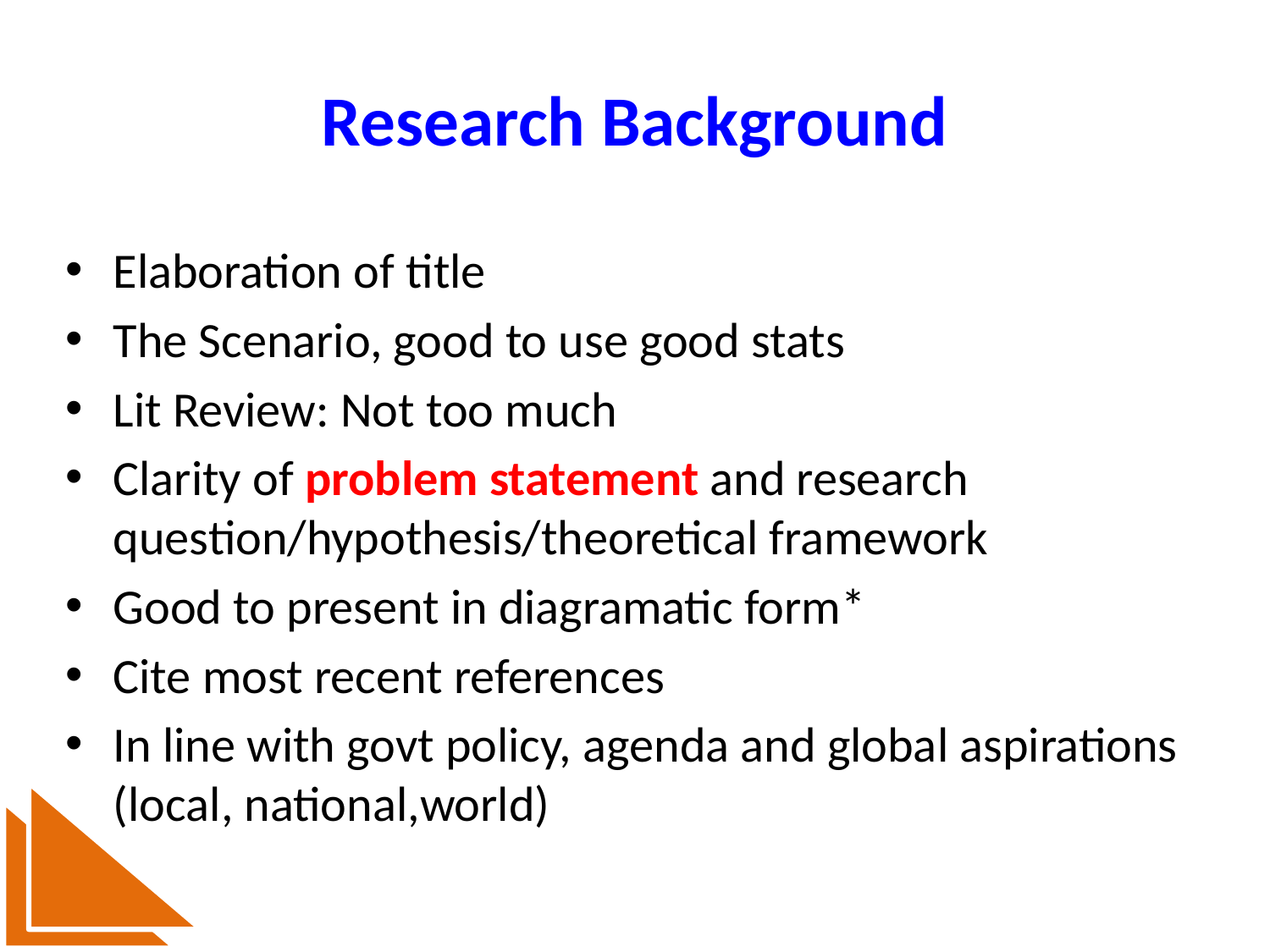

# Research Background
Elaboration of title
The Scenario, good to use good stats
Lit Review: Not too much
Clarity of problem statement and research question/hypothesis/theoretical framework
Good to present in diagramatic form*
Cite most recent references
In line with govt policy, agenda and global aspirations (local, national,world)